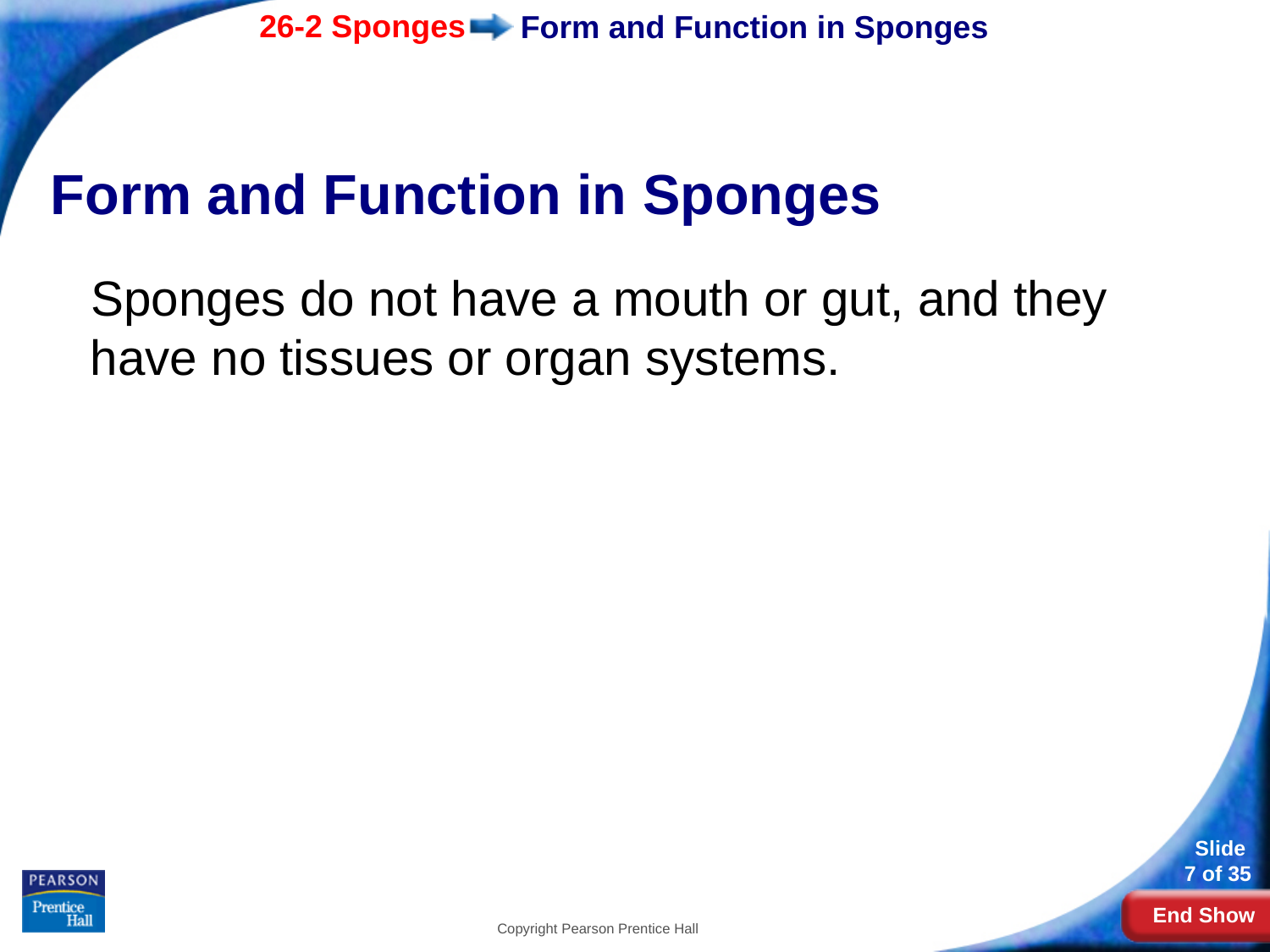

# Form and Function in Sponges
Form and Function in Sponges
Sponges do not have a mouth or gut, and they have no tissues or organ systems.
Copyright Pearson Prentice Hall